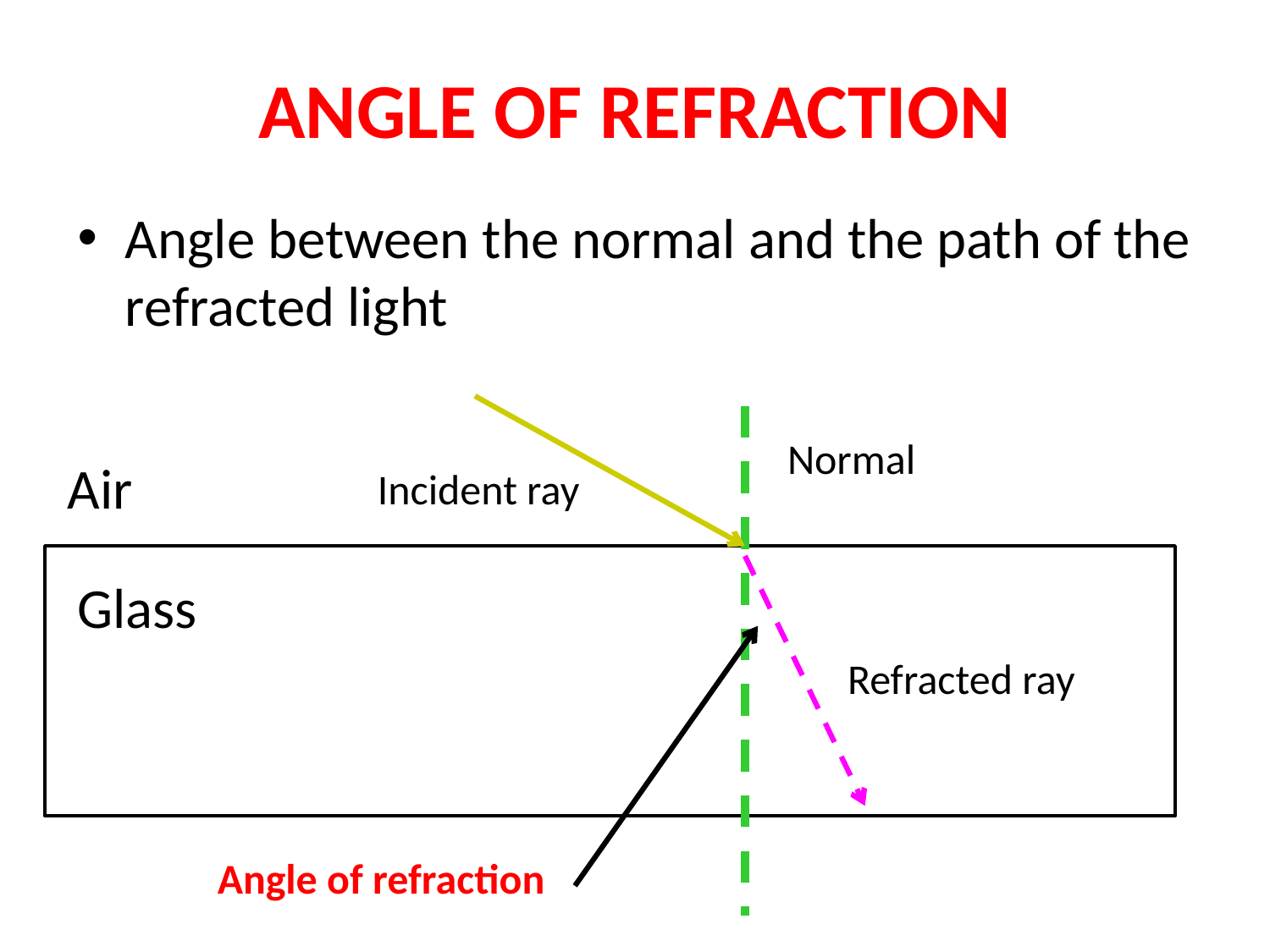

# ANGLE OF REFRACTION
Angle between the normal and the path of the refracted light
Normal
Air
Incident ray

Glass
Refracted ray
Angle of refraction